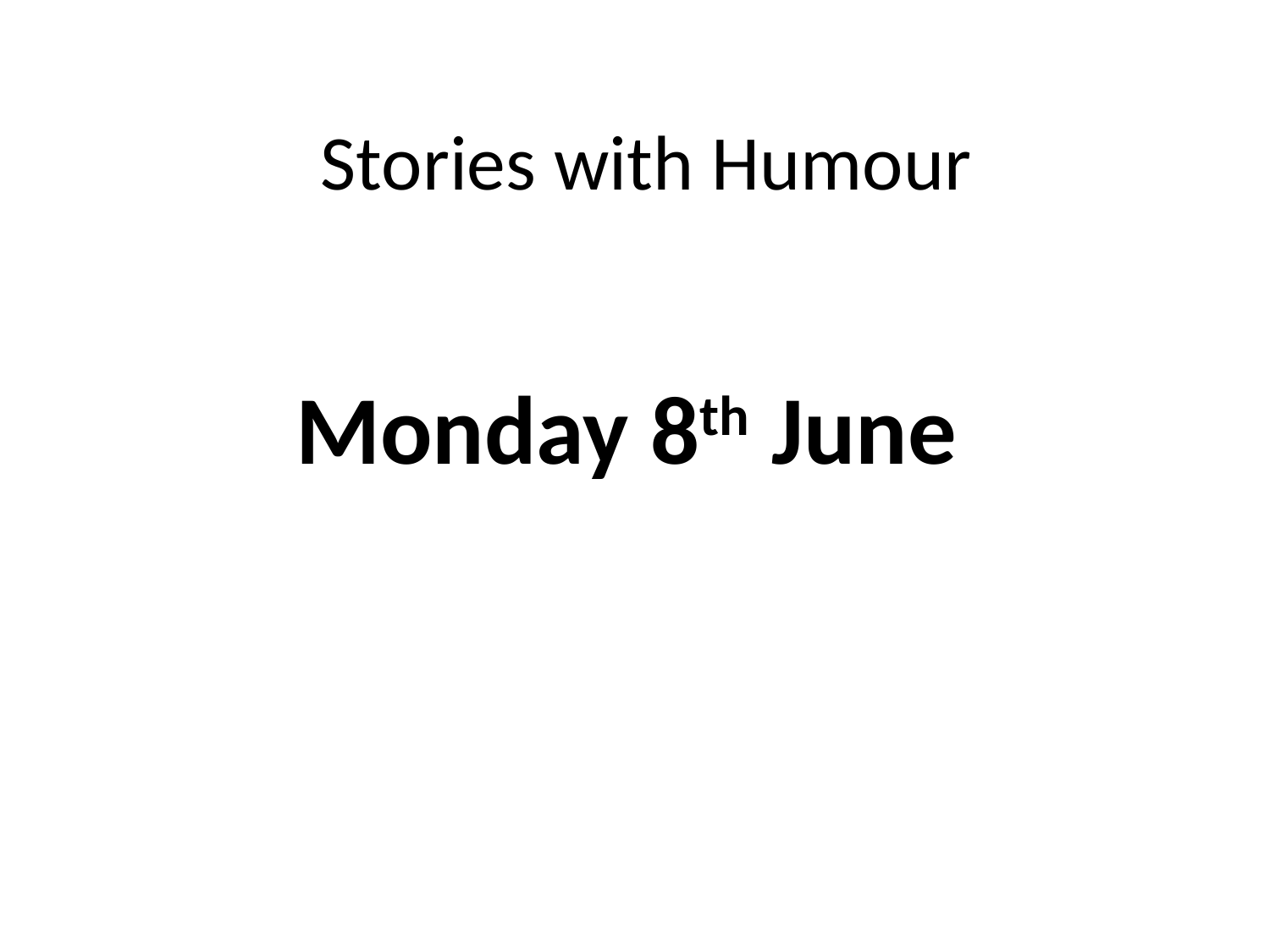

Stories with Humour
# Monday 8th June